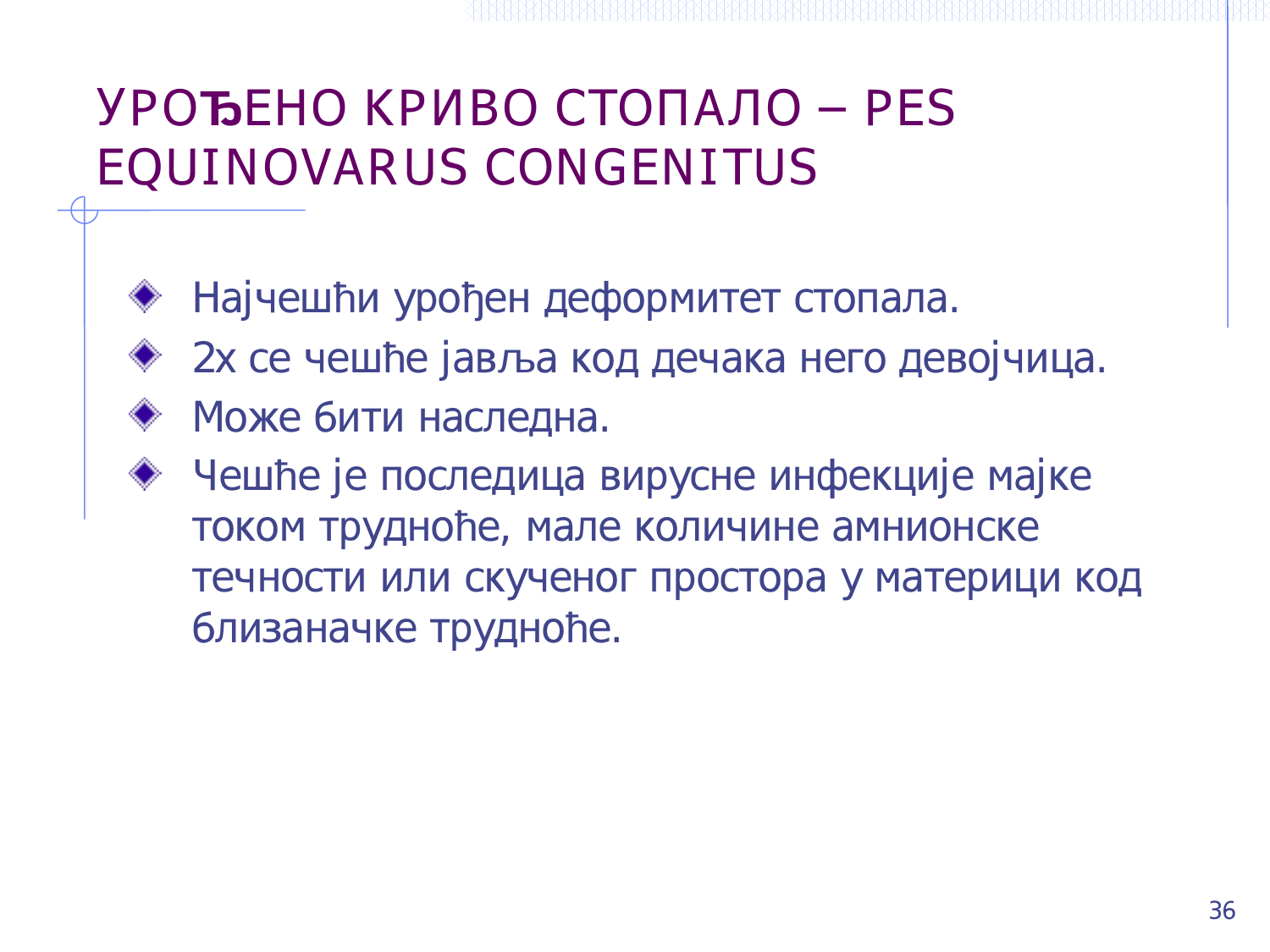

# УРОЂЕНО КРИВО СТОПАЛО – PES EQUINOVARUS CONGENITUS
Најчешћи урођен деформитет стопала.
2х се чешће јавља код дечака него девојчица.
Може бити наследна.
Чешће је последица вирусне инфекције мајке током трудноће, мале количине амнионске течности или скученог простора у материци код близаначке трудноће.
36